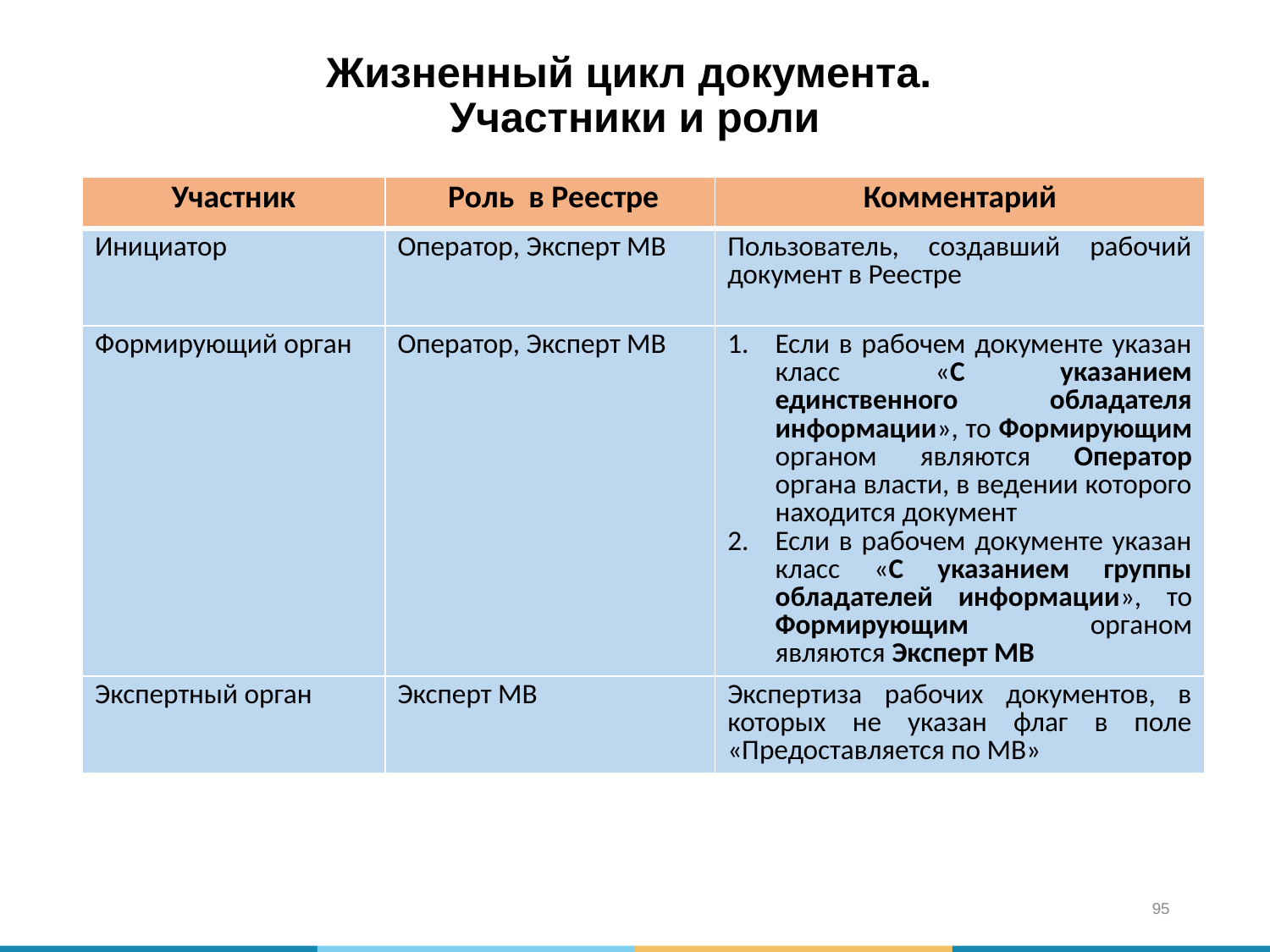

Жизненный цикл документа.
Участники и роли
| Участник | Роль в Реестре | Комментарий |
| --- | --- | --- |
| Инициатор | Оператор, Эксперт МВ | Пользователь, создавший рабочий документ в Реестре |
| Формирующий орган | Оператор, Эксперт МВ | Если в рабочем документе указан класс «С указанием единственного обладателя информации», то Формирующим органом являются Оператор органа власти, в ведении которого находится документ Если в рабочем документе указан класс «С указанием группы обладателей информации», то Формирующим органом являются Эксперт МВ |
| Экспертный орган | Эксперт МВ | Экспертиза рабочих документов, в которых не указан флаг в поле «Предоставляется по МВ» |
95